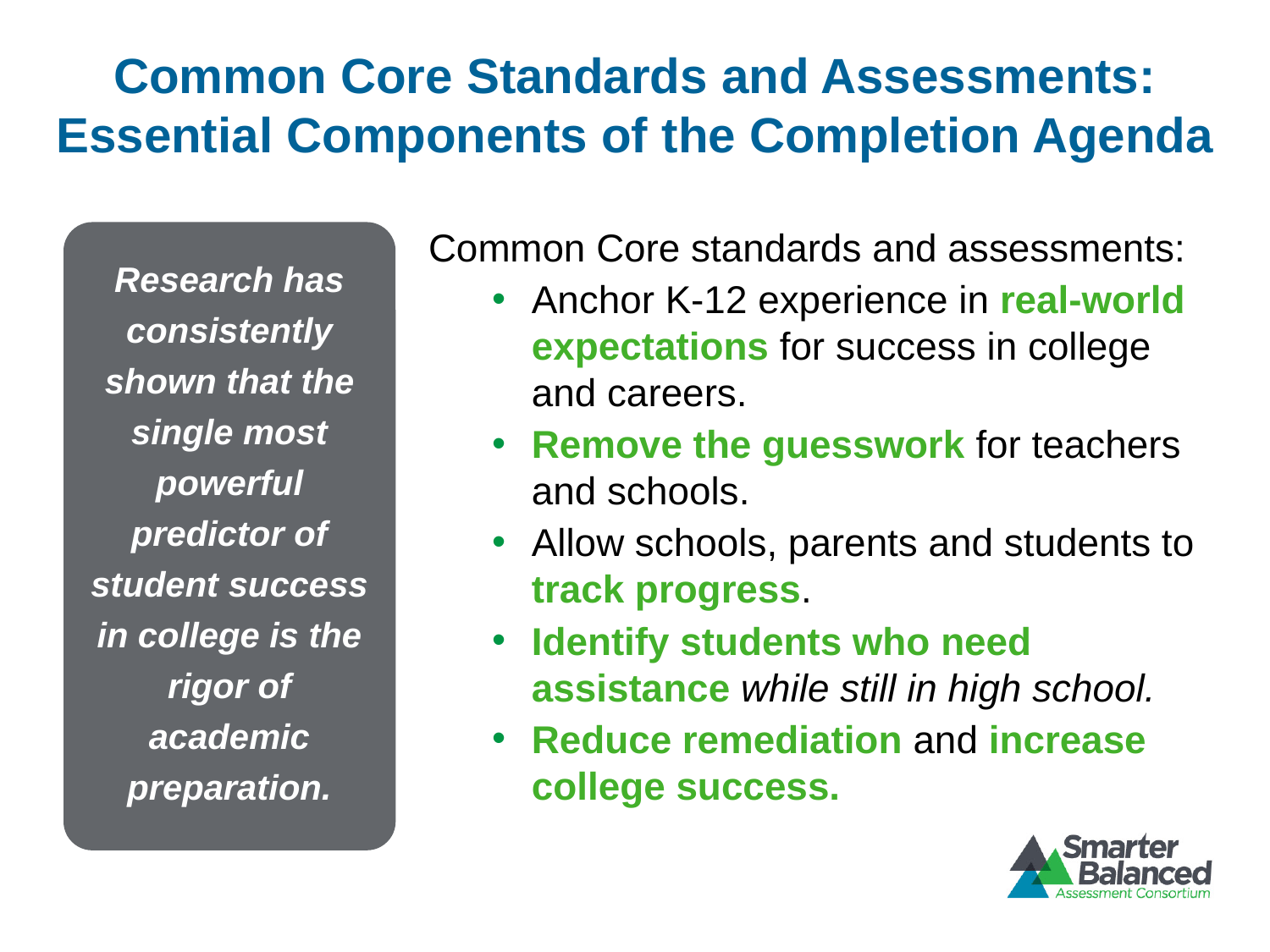

# Common Core Standards and Assessments: Essential Components of the Completion Agenda
Common Core standards and assessments:
Anchor K-12 experience in real-world expectations for success in college and careers.
Remove the guesswork for teachers and schools.
Allow schools, parents and students to track progress.
Identify students who need assistance while still in high school.
Reduce remediation and increase college success.

Research has consistently shown that the single most powerful predictor of student success in college is the rigor of academic preparation.